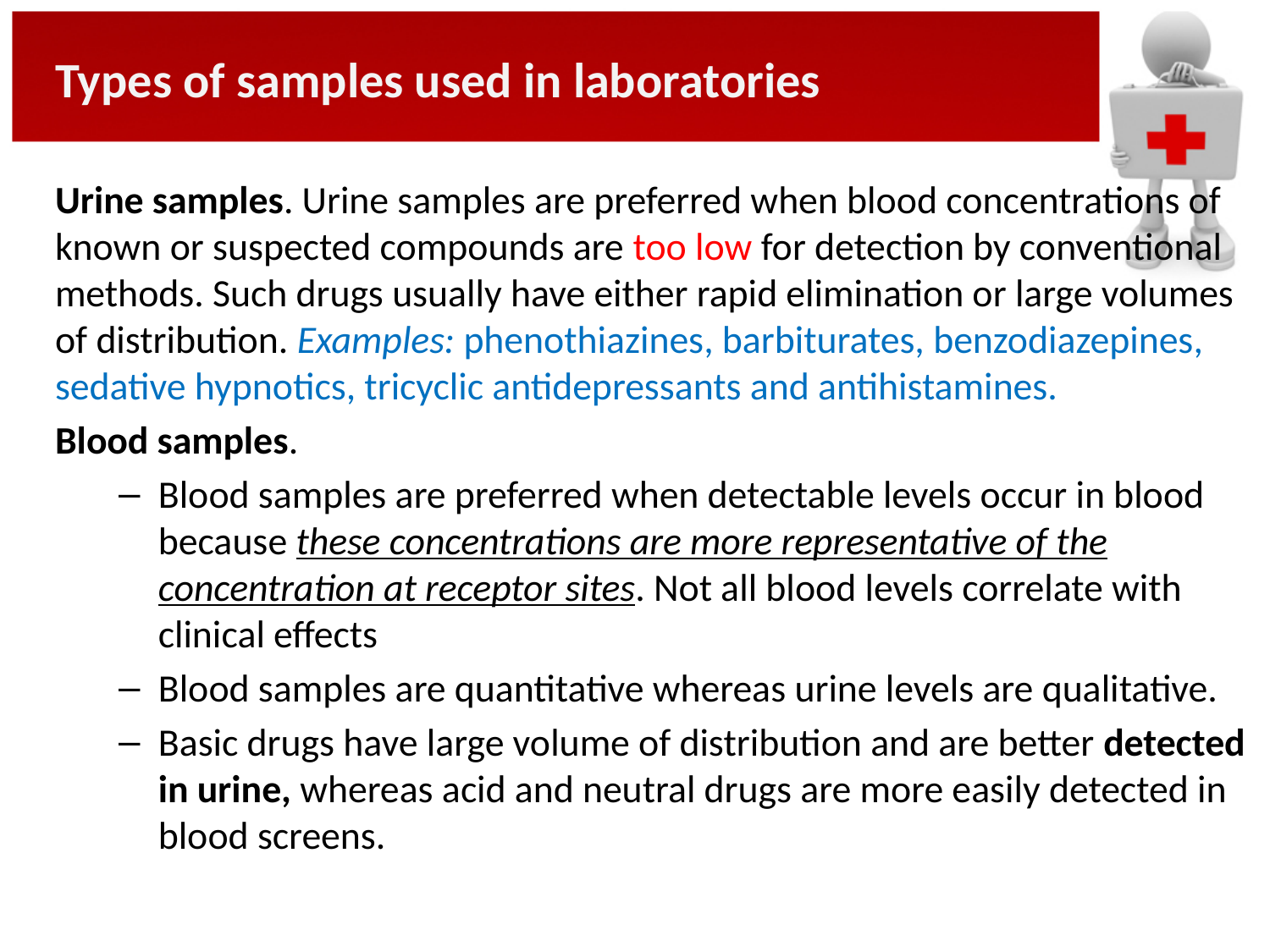

Types of samples used in laboratories

Urine samples. Urine samples are preferred when blood concentrations of known or suspected compounds are too low for detection by conventional methods. Such drugs usually have either rapid elimination or large volumes of distribution. Examples: phenothiazines, barbiturates, benzodiazepines, sedative hypnotics, tricyclic antidepressants and antihistamines.
Blood samples.
Blood samples are preferred when detectable levels occur in blood because these concentrations are more representative of the concentration at receptor sites. Not all blood levels correlate with clinical effects
Blood samples are quantitative whereas urine levels are qualitative.
Basic drugs have large volume of distribution and are better detected in urine, whereas acid and neutral drugs are more easily detected in blood screens.